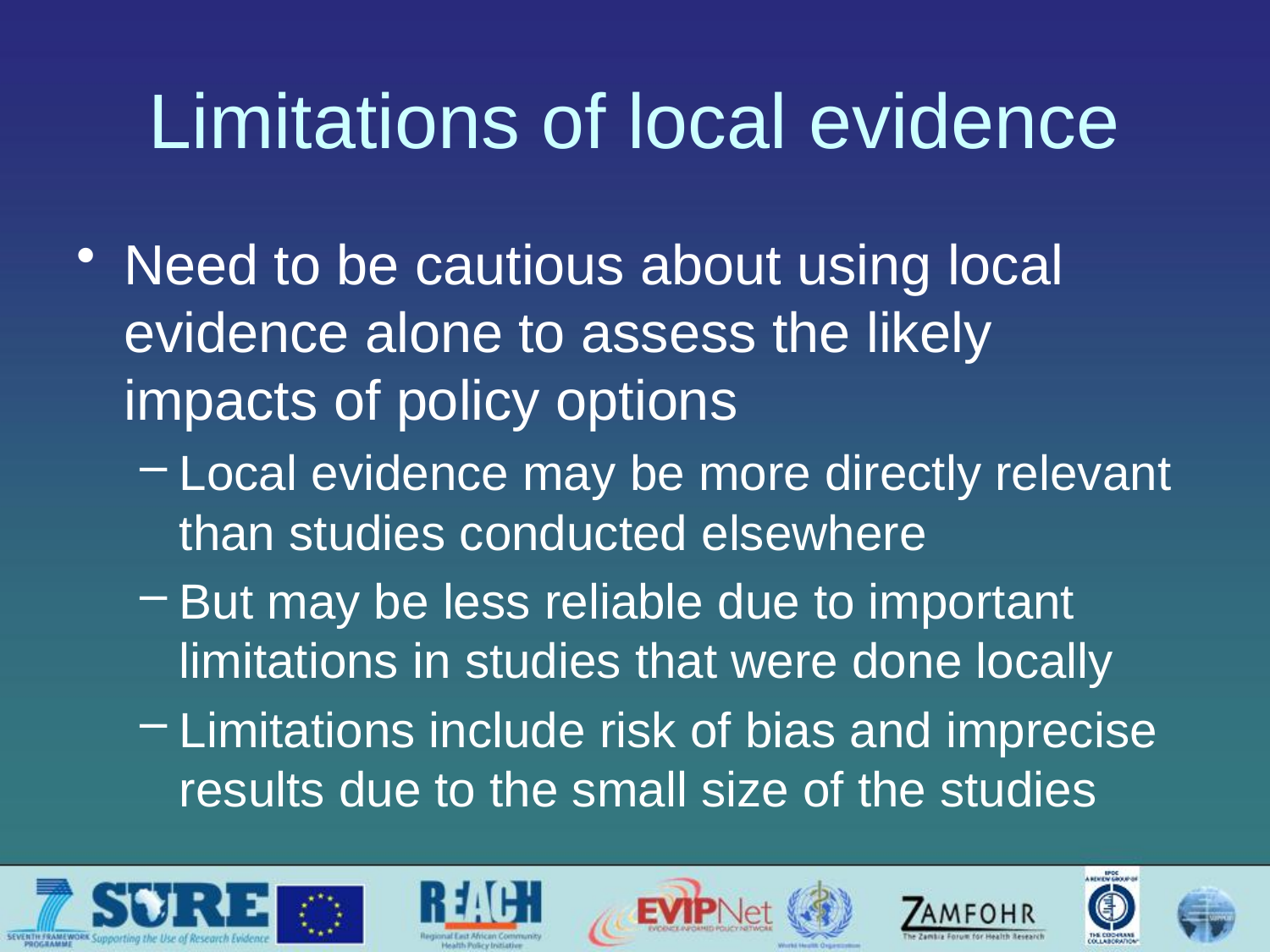

# Limitations of local evidence
Need to be cautious about using local evidence alone to assess the likely impacts of policy options
Local evidence may be more directly relevant than studies conducted elsewhere
But may be less reliable due to important limitations in studies that were done locally
Limitations include risk of bias and imprecise results due to the small size of the studies